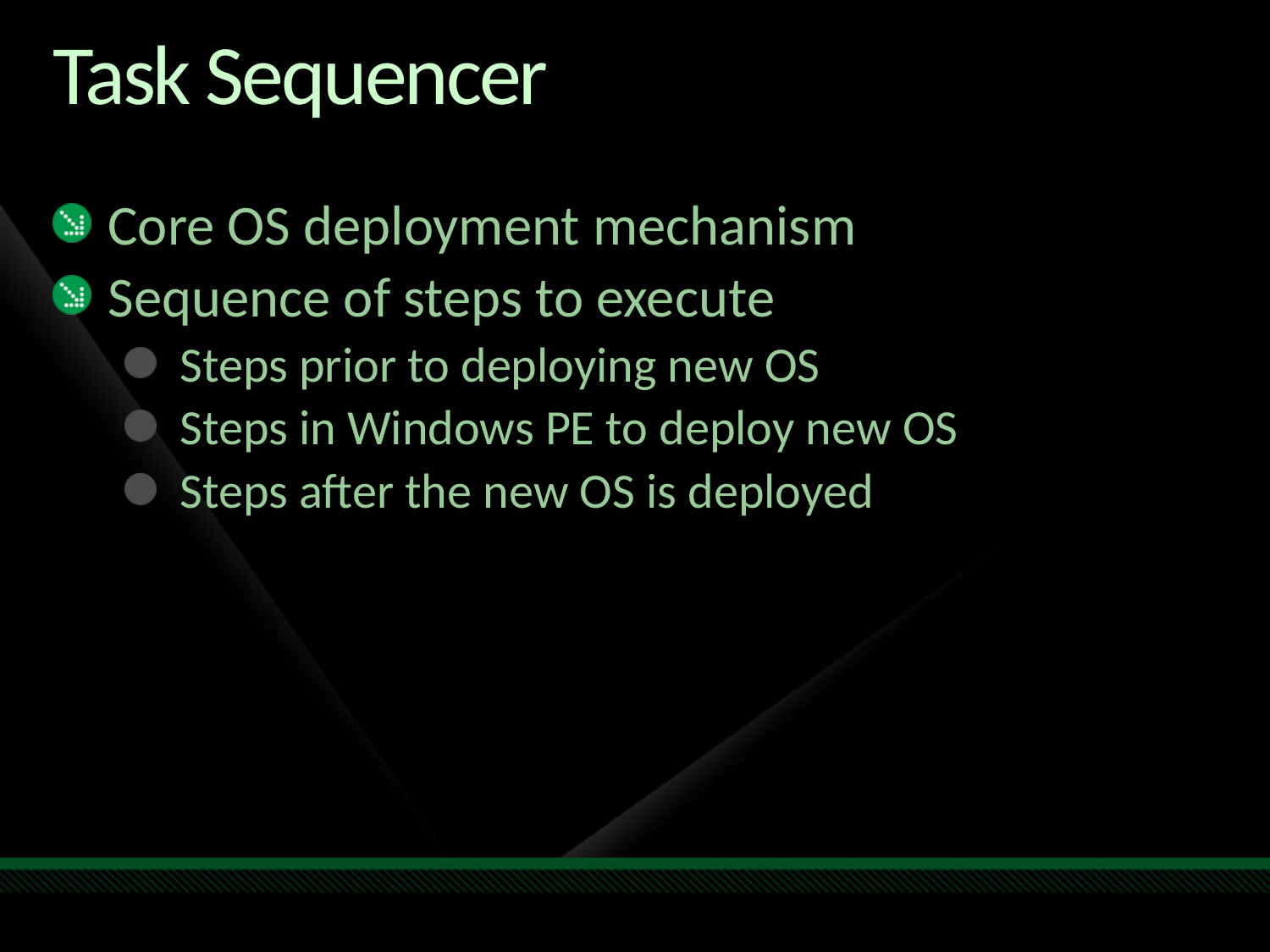

# Task Sequencer
Core OS deployment mechanism
Sequence of steps to execute
Steps prior to deploying new OS
Steps in Windows PE to deploy new OS
Steps after the new OS is deployed